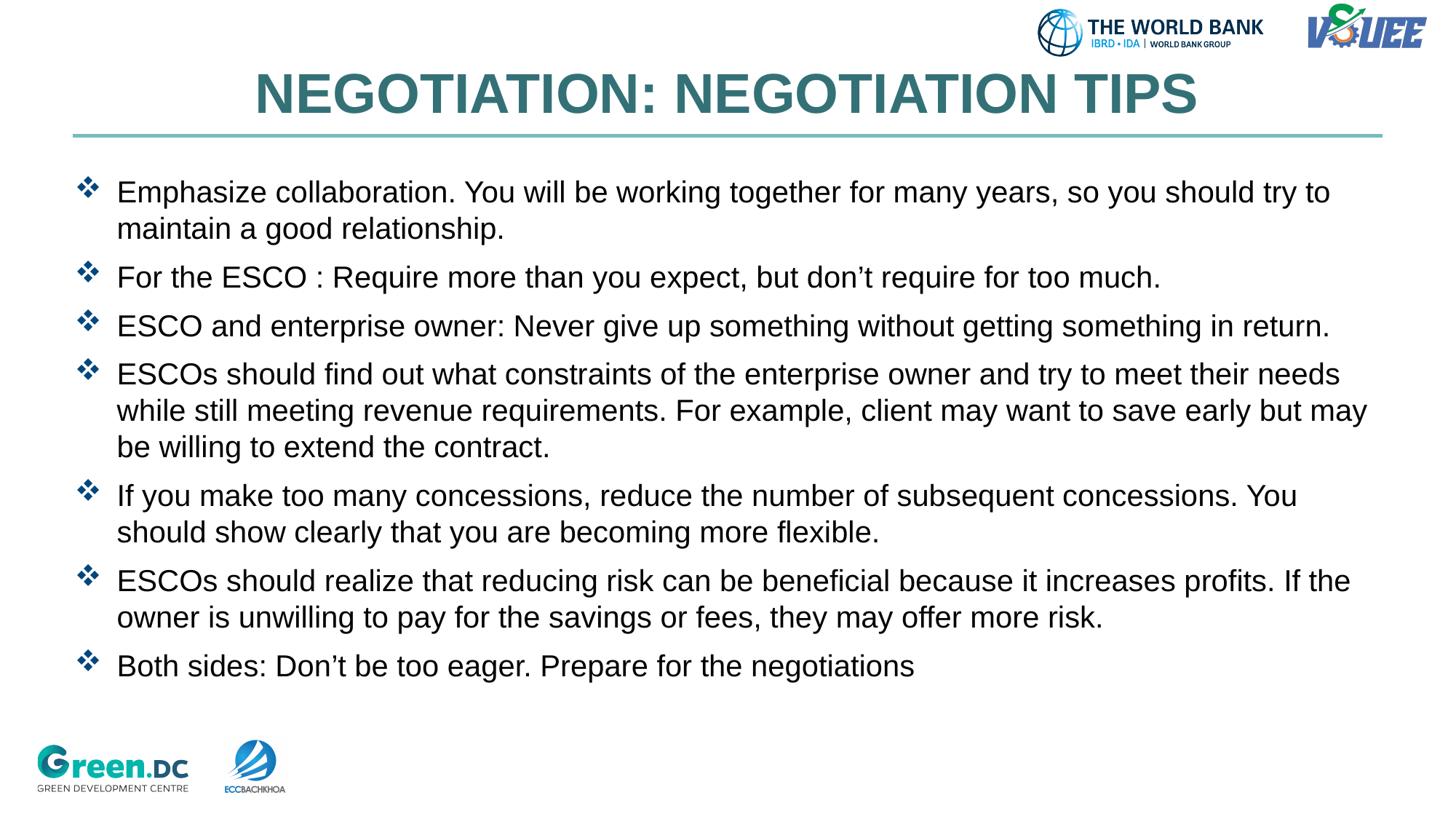

| NEGOTIATION: NEGOTIATION TIPS |
| --- |
Emphasize collaboration. You will be working together for many years, so you should try to maintain a good relationship.
For the ESCO : Require more than you expect, but don’t require for too much.
ESCO and enterprise owner: Never give up something without getting something in return.
ESCOs should find out what constraints of the enterprise owner and try to meet their needs while still meeting revenue requirements. For example, client may want to save early but may be willing to extend the contract.
If you make too many concessions, reduce the number of subsequent concessions. You should show clearly that you are becoming more flexible.
ESCOs should realize that reducing risk can be beneficial because it increases profits. If the owner is unwilling to pay for the savings or fees, they may offer more risk.
Both sides: Don’t be too eager. Prepare for the negotiations